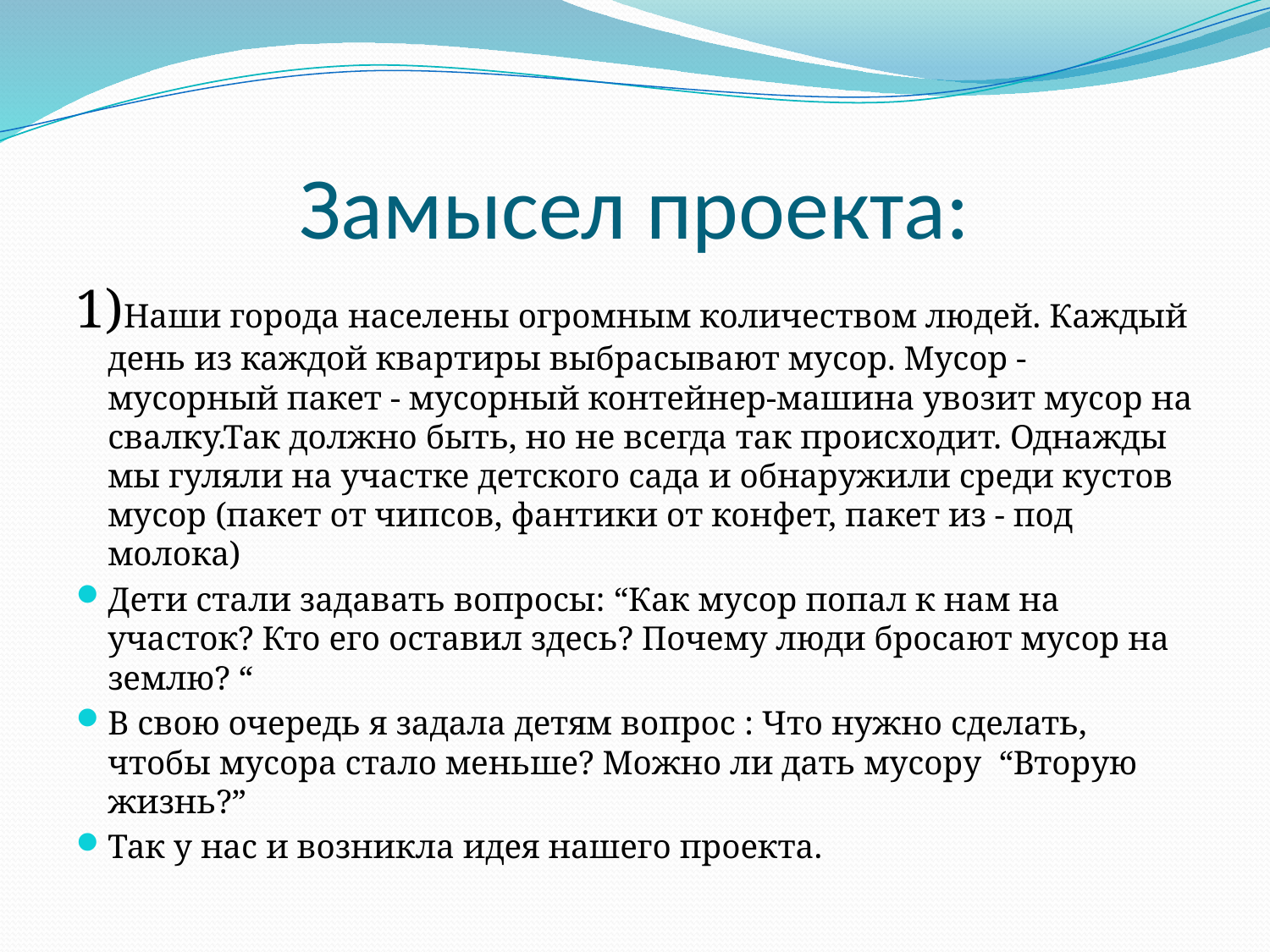

# Замысел проекта:
1)Наши города населены огромным количеством людей. Каждый день из каждой квартиры выбрасывают мусор. Мусор - мусорный пакет - мусорный контейнер-машина увозит мусор на свалку.Так должно быть, но не всегда так происходит. Однажды мы гуляли на участке детского сада и обнаружили среди кустов мусор (пакет от чипсов, фантики от конфет, пакет из - под молока)
Дети стали задавать вопросы: “Как мусор попал к нам на участок? Кто его оставил здесь? Почему люди бросают мусор на  землю? “
В свою очередь я задала детям вопрос : Что нужно сделать, чтобы мусора стало меньше? Можно ли дать мусору  “Вторую жизнь?”
Так у нас и возникла идея нашего проекта.